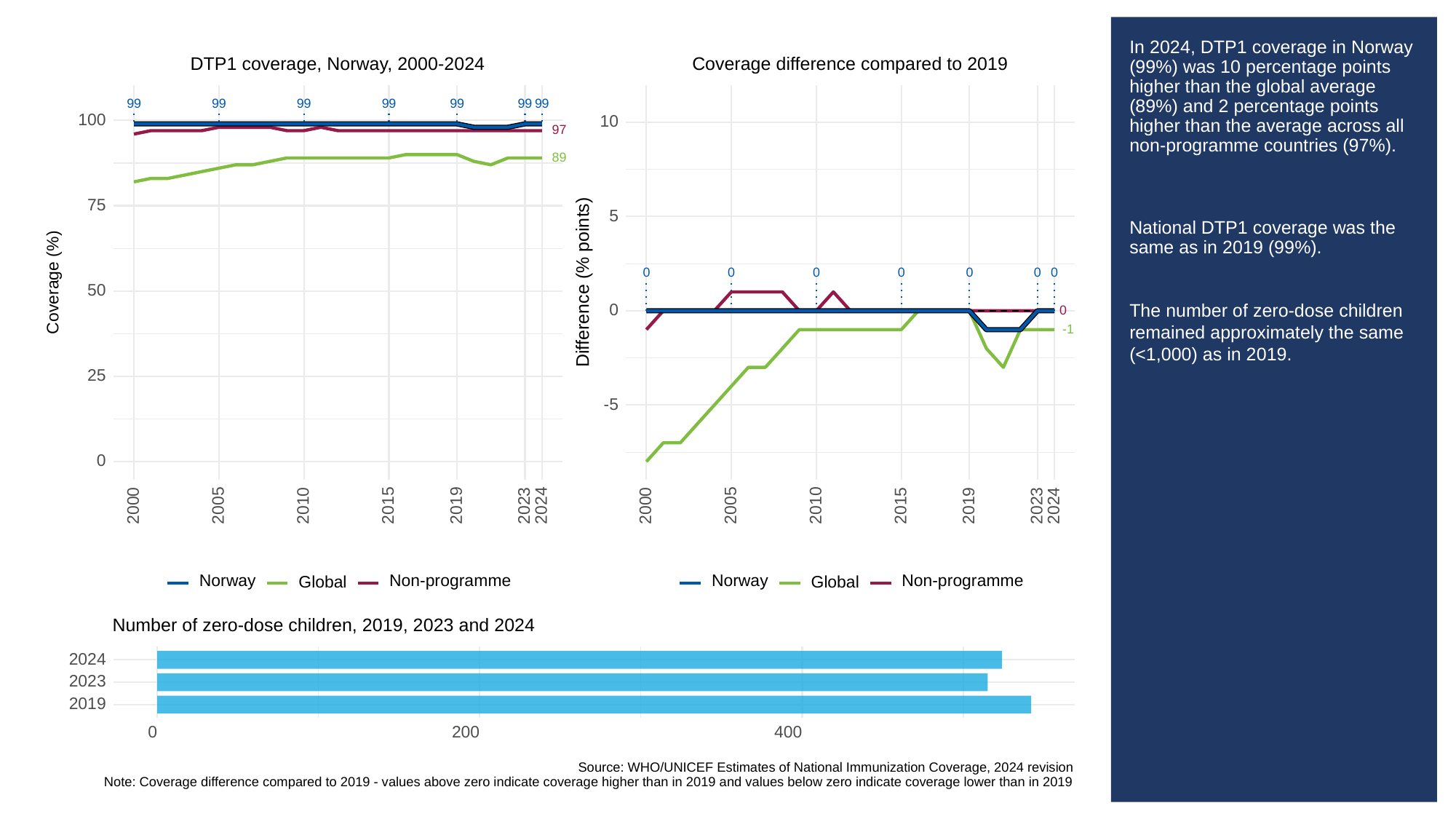

# In 2024, DTP1 coverage in Norway (99%) was 10 percentage points higher than the global average (89%) and 2 percentage points higher than the average across all non-programme countries (97%).

National DTP1 coverage was the same as in 2019 (99%).

The number of zero-dose children remained approximately the same (<1,000) as in 2019.

Coverage difference compared to 2019
DTP1 coverage, Norway, 2000-2024

99
99
99
99
99
99
99

100
10

97

89

75

5

0
0
0
0
0
0
0
Difference (% points)
Coverage (%)

50

0
0

-1

25

-5

0

2023
2023
2000
2005
2010
2015
2019
2024
2000
2005
2010
2015
2019
2024
Norway
Non-programme
Norway
Non-programme
Global
Global

Number of zero-dose children, 2019, 2023 and 2024

2024

2023

2019

0
200
400
Source: WHO/UNICEF Estimates of National Immunization Coverage, 2024 revision
Note: Coverage difference compared to 2019 - values above zero indicate coverage higher than in 2019 and values below zero indicate coverage lower than in 2019